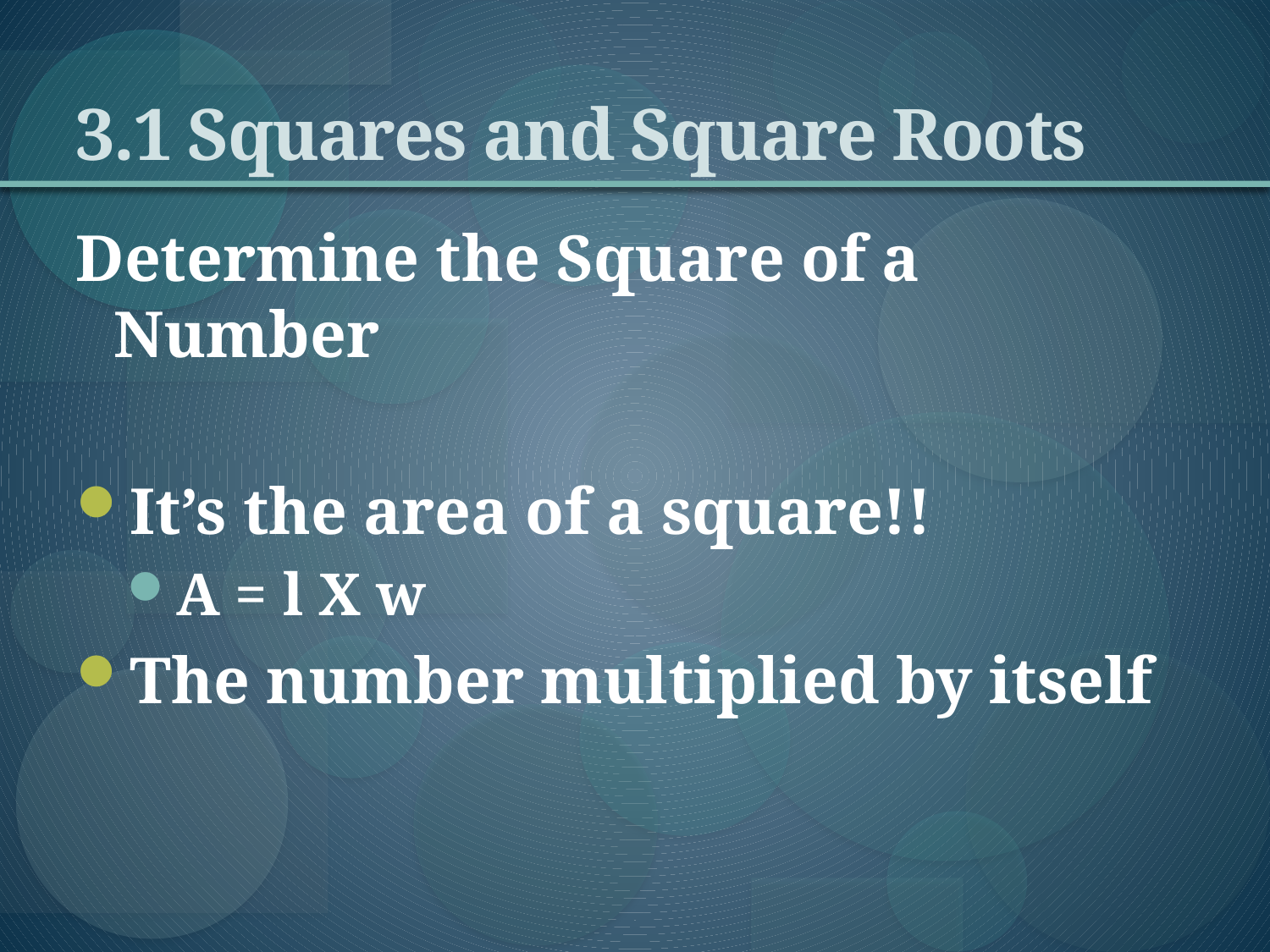

# 3.1 Squares and Square Roots
Determine the Square of a Number

It’s the area of a square!!
A = l X w
The number multiplied by itself